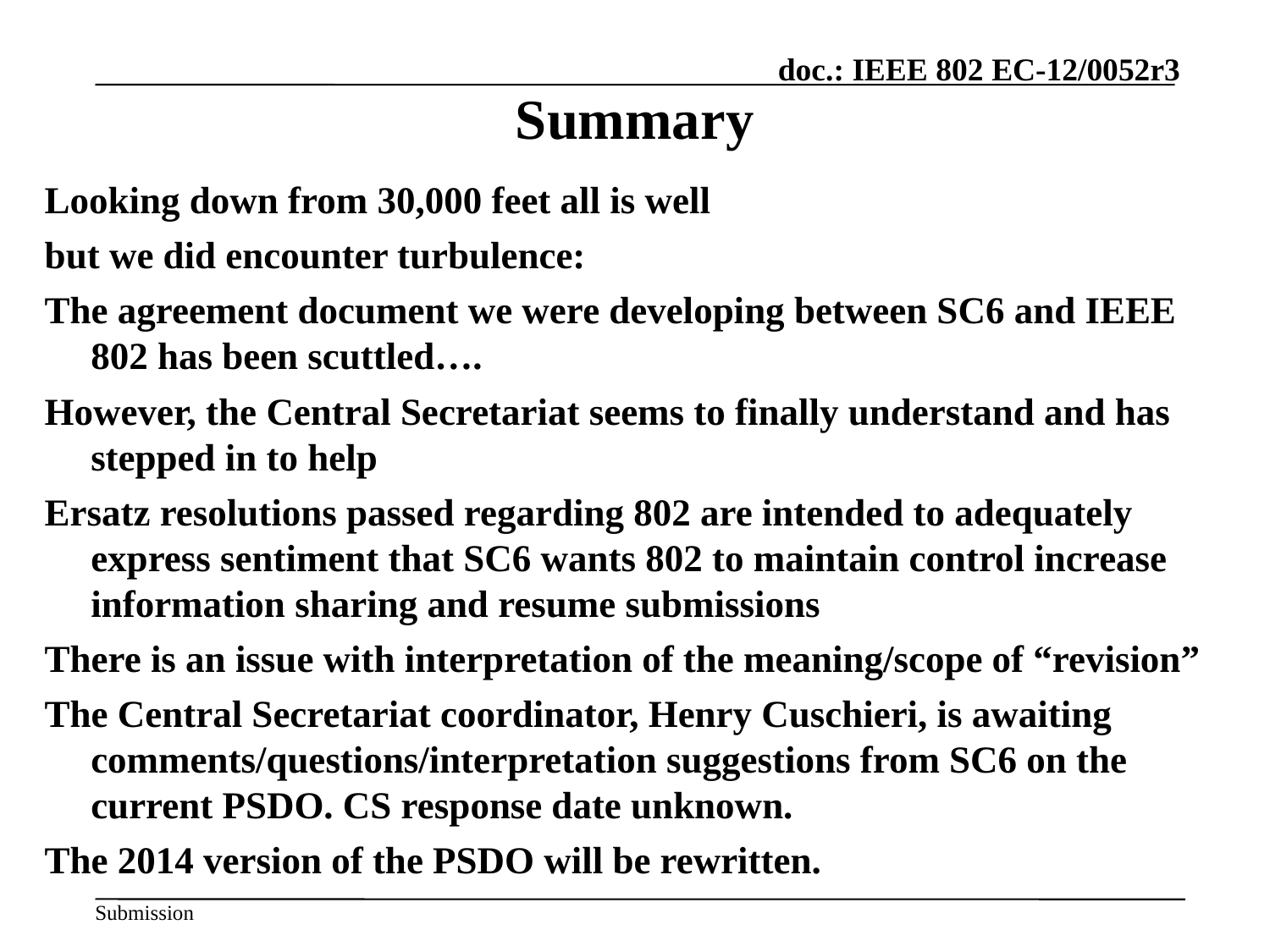

# Summary
Looking down from 30,000 feet all is well
but we did encounter turbulence:
The agreement document we were developing between SC6 and IEEE 802 has been scuttled….
However, the Central Secretariat seems to finally understand and has stepped in to help
Ersatz resolutions passed regarding 802 are intended to adequately express sentiment that SC6 wants 802 to maintain control increase information sharing and resume submissions
There is an issue with interpretation of the meaning/scope of “revision”
The Central Secretariat coordinator, Henry Cuschieri, is awaiting comments/questions/interpretation suggestions from SC6 on the current PSDO. CS response date unknown.
The 2014 version of the PSDO will be rewritten.